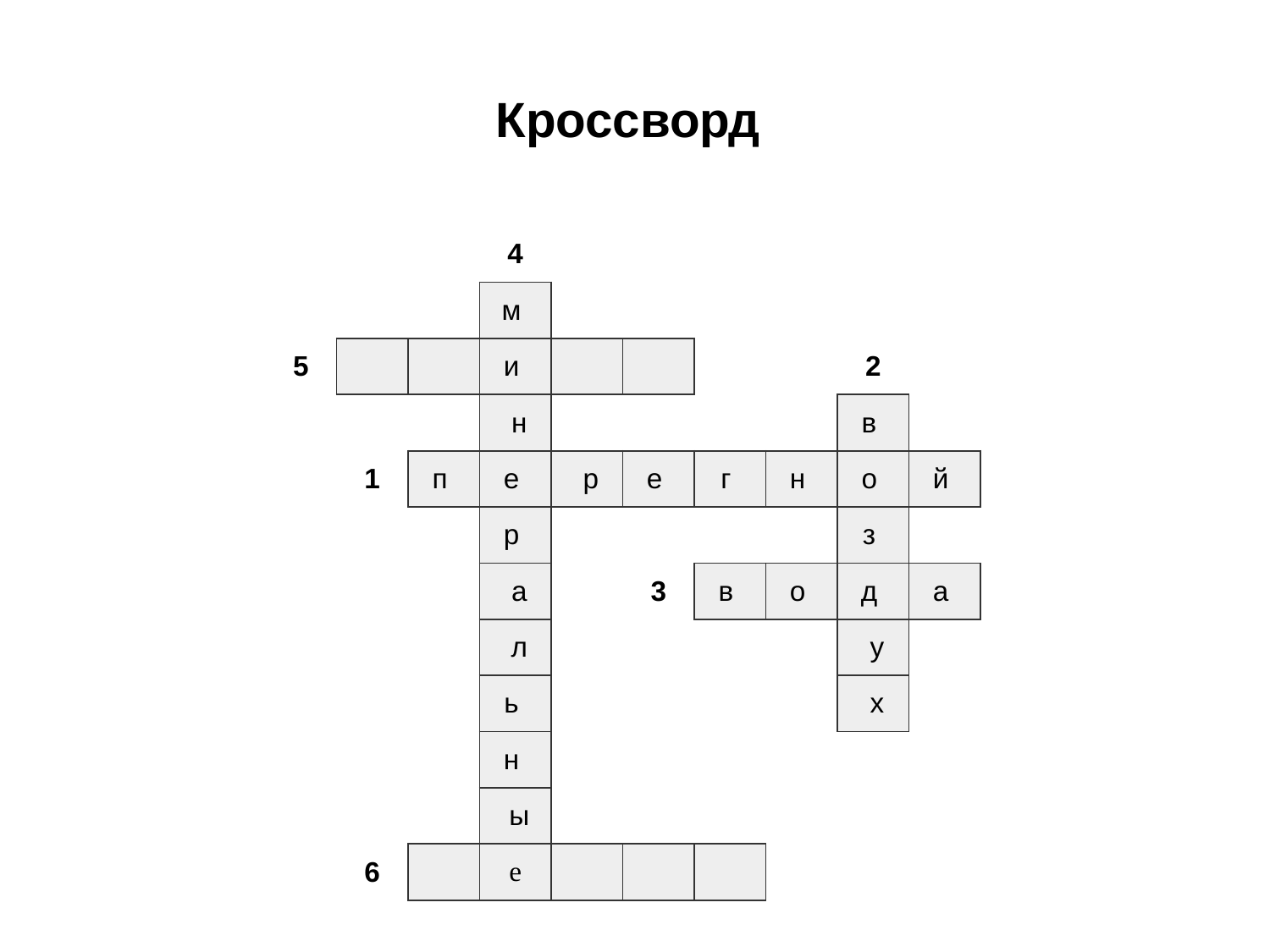

# Кроссворд
|  |  |  | 4 |  |  |  |  |  |  |
| --- | --- | --- | --- | --- | --- | --- | --- | --- | --- |
|  |  |  | м |  |  |  |  |  |  |
| 5 |  |  | и |  |  |  |  | 2 |  |
|  |  |  | н |  |  |  |  | в |  |
|  | 1 | п | е | р | е | г | н | о | й |
|  |  |  | р |  |  |  |  | з |  |
|  |  |  | а |  | 3 | в | о | д | а |
|  |  |  | л |  |  |  |  | у |  |
|  |  |  | ь |  |  |  |  | х |  |
|  |  |  | н |  |  |  |  |  |  |
|  |  |  | ы |  |  |  |  |  |  |
|  | 6 |  | е |  |  |  |  |  |  |